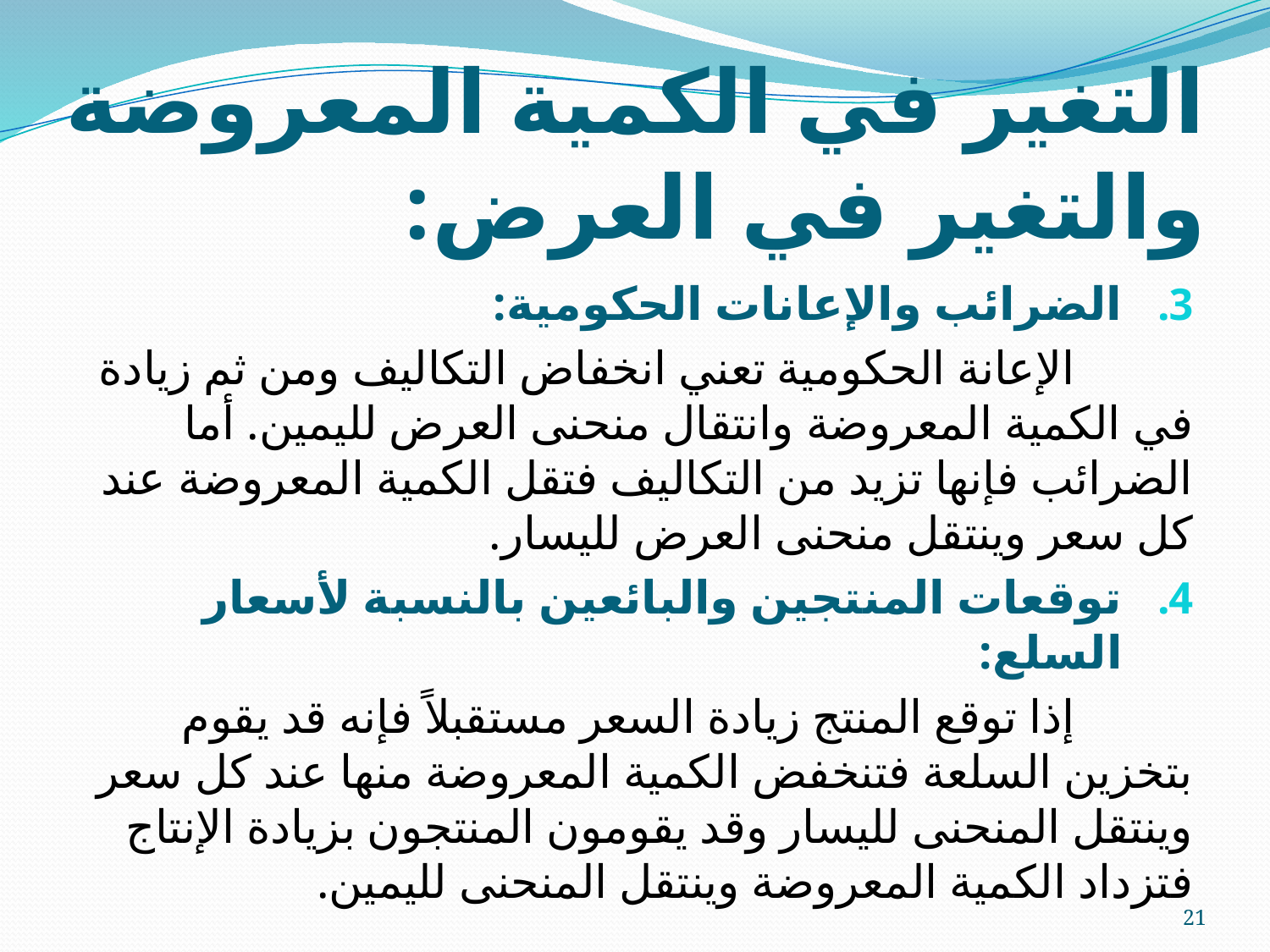

# التغير في الكمية المعروضة والتغير في العرض:
الضرائب والإعانات الحكومية:
          الإعانة الحكومية تعني انخفاض التكاليف ومن ثم زيادة في الكمية المعروضة وانتقال منحنى العرض لليمين. أما الضرائب فإنها تزيد من التكاليف فتقل الكمية المعروضة عند كل سعر وينتقل منحنى العرض لليسار.
توقعات المنتجين والبائعين بالنسبة لأسعار السلع:
          إذا توقع المنتج زيادة السعر مستقبلاً فإنه قد يقوم بتخزين السلعة فتنخفض الكمية المعروضة منها عند كل سعر وينتقل المنحنى لليسار وقد يقومون المنتجون بزيادة الإنتاج فتزداد الكمية المعروضة وينتقل المنحنى لليمين.

21